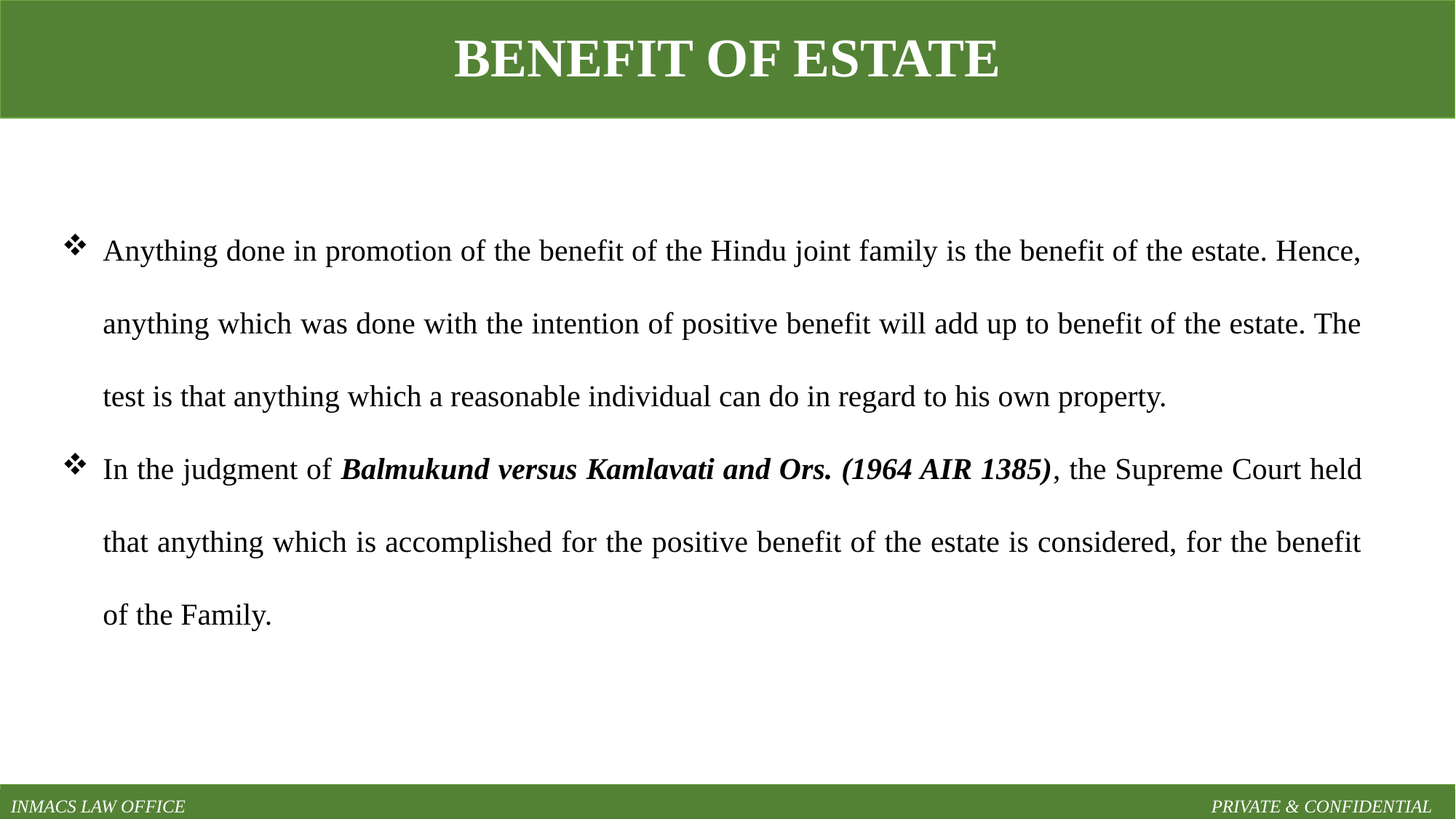

BENEFIT OF ESTATE
Anything done in promotion of the benefit of the Hindu joint family is the benefit of the estate. Hence, anything which was done with the intention of positive benefit will add up to benefit of the estate. The test is that anything which a reasonable individual can do in regard to his own property.
In the judgment of Balmukund versus Kamlavati and Ors. (1964 AIR 1385), the Supreme Court held that anything which is accomplished for the positive benefit of the estate is considered, for the benefit of the Family.

INMACS LAW OFFICE										PRIVATE & CONFIDENTIAL